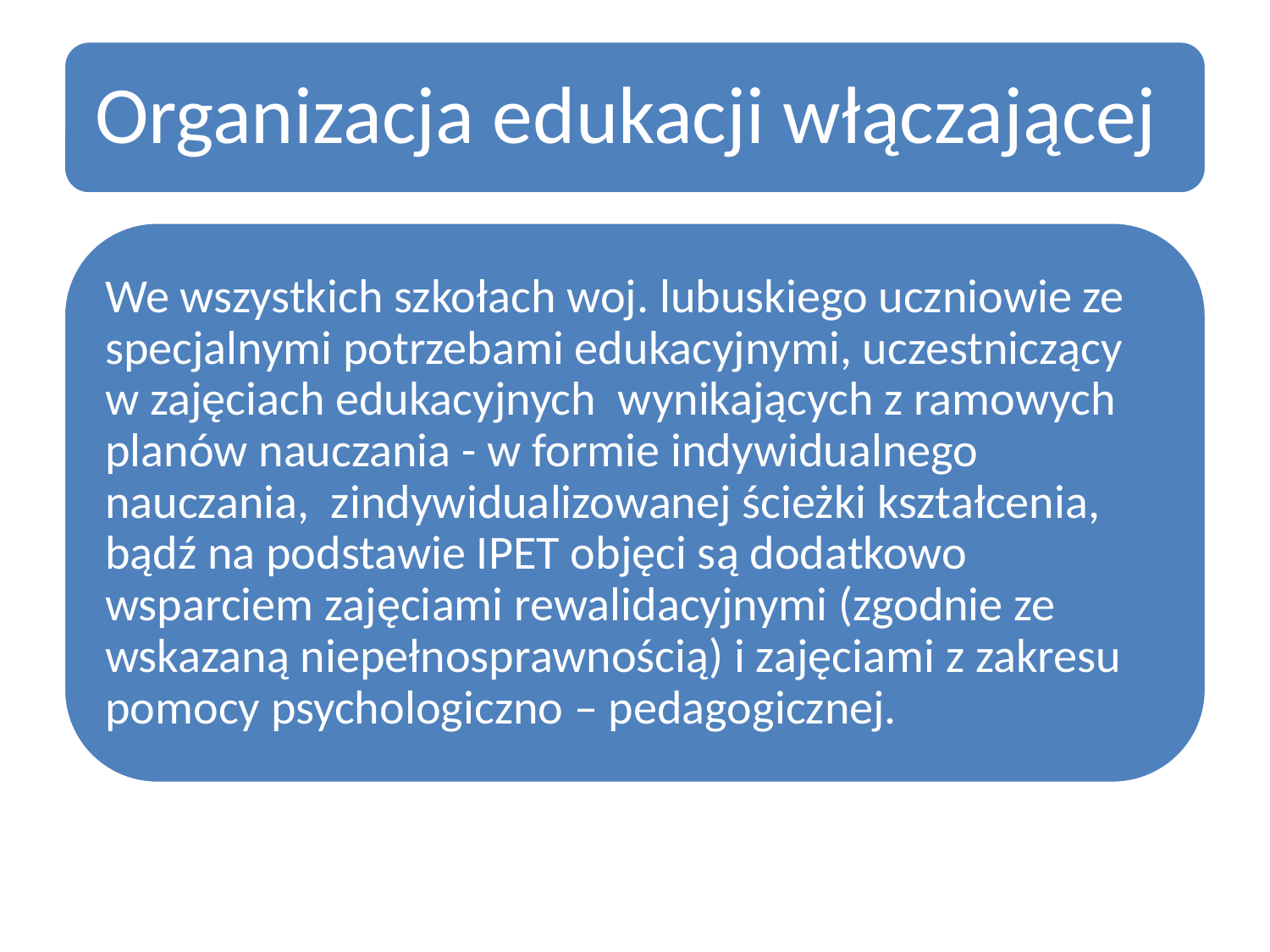

Organizacja edukacji włączającej
We wszystkich szkołach woj. lubuskiego uczniowie ze specjalnymi potrzebami edukacyjnymi, uczestniczący w zajęciach edukacyjnych  wynikających z ramowych planów nauczania - w formie indywidualnego nauczania,  zindywidualizowanej ścieżki kształcenia, bądź na podstawie IPET objęci są dodatkowo wsparciem zajęciami rewalidacyjnymi (zgodnie ze wskazaną niepełnosprawnością) i zajęciami z zakresu pomocy psychologiczno – pedagogicznej.